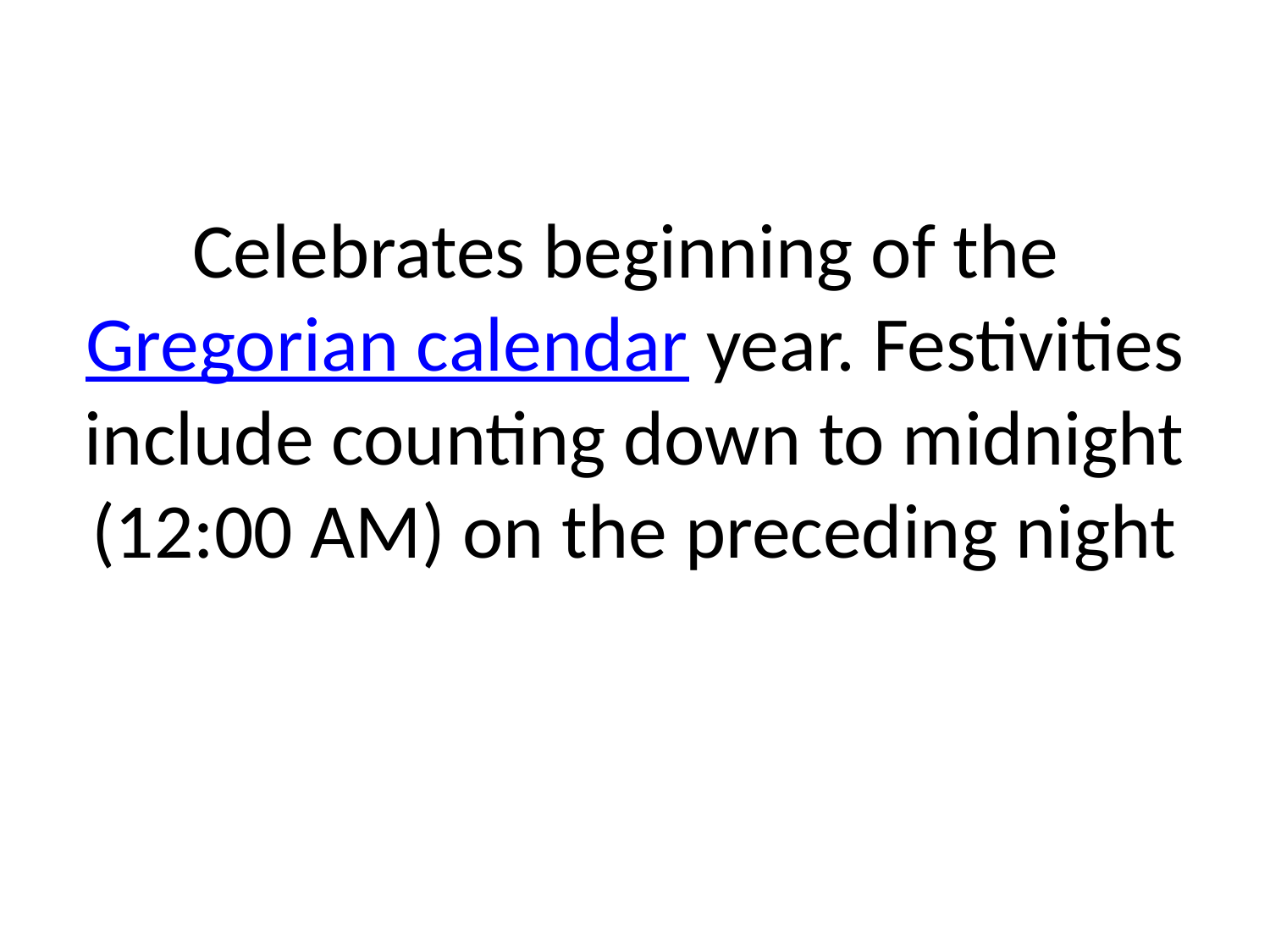

# Celebrates beginning of the Gregorian calendar year. Festivities include counting down to midnight (12:00 AM) on the preceding night